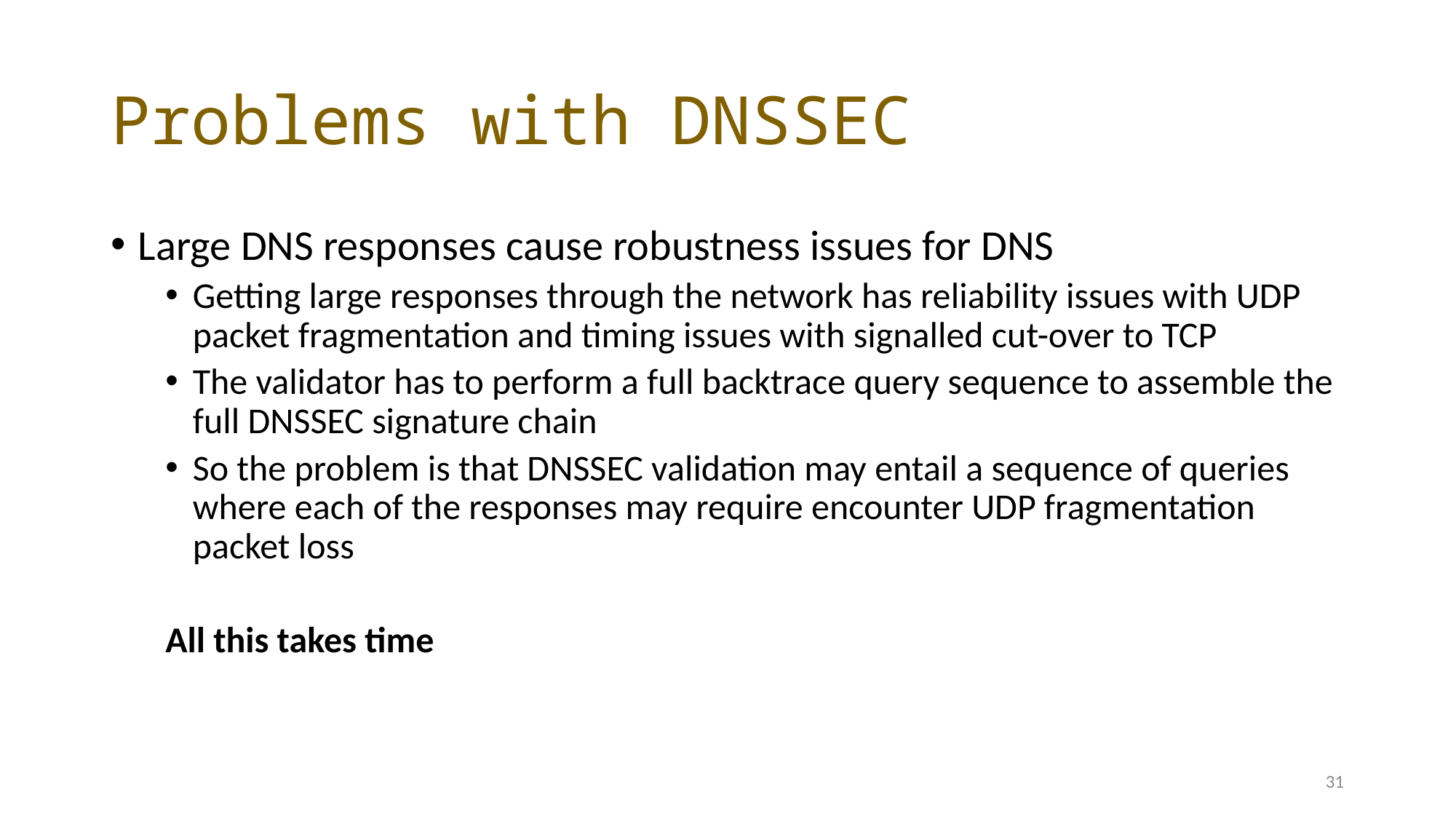

# Problems with DNSSEC
Large DNS responses cause robustness issues for DNS
Getting large responses through the network has reliability issues with UDP packet fragmentation and timing issues with signalled cut-over to TCP
The validator has to perform a full backtrace query sequence to assemble the full DNSSEC signature chain
So the problem is that DNSSEC validation may entail a sequence of queries where each of the responses may require encounter UDP fragmentation packet loss

All this takes time

31